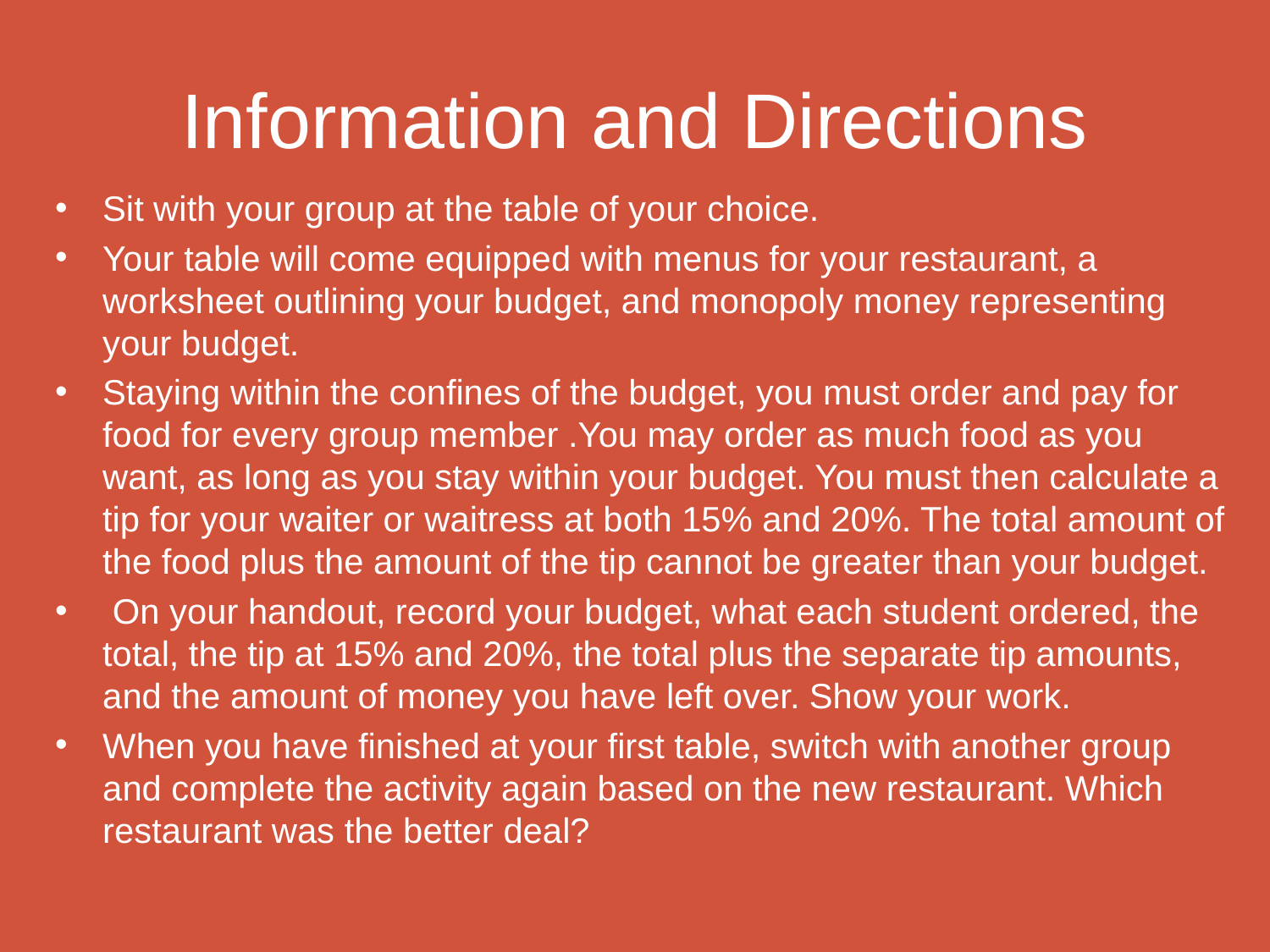

# Information and Directions
Sit with your group at the table of your choice.
Your table will come equipped with menus for your restaurant, a worksheet outlining your budget, and monopoly money representing your budget.
Staying within the confines of the budget, you must order and pay for food for every group member .You may order as much food as you want, as long as you stay within your budget. You must then calculate a tip for your waiter or waitress at both 15% and 20%. The total amount of the food plus the amount of the tip cannot be greater than your budget.
 On your handout, record your budget, what each student ordered, the total, the tip at 15% and 20%, the total plus the separate tip amounts, and the amount of money you have left over. Show your work.
When you have finished at your first table, switch with another group and complete the activity again based on the new restaurant. Which restaurant was the better deal?